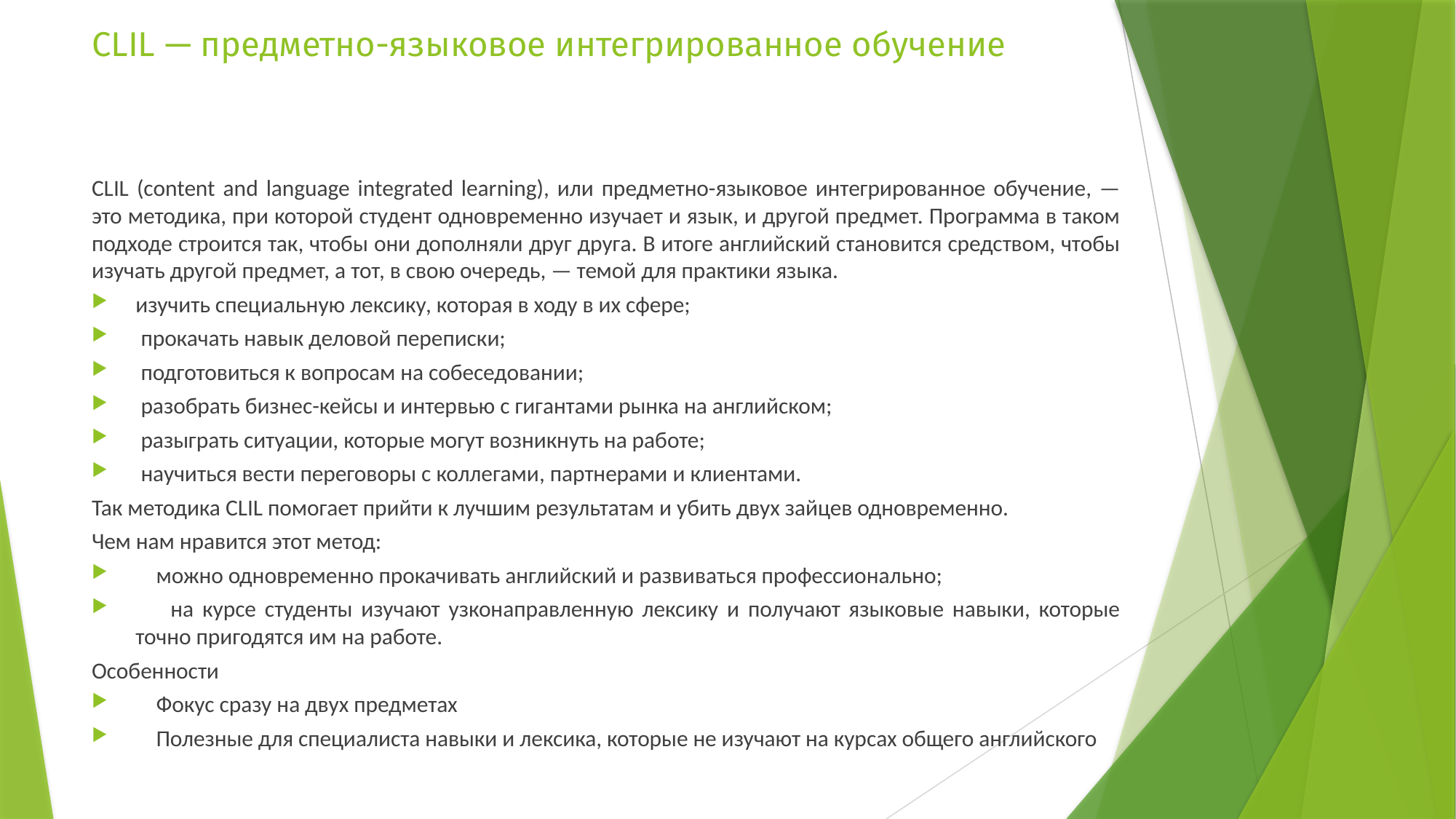

# CLIL — предметно-языковое интегрированное обучение

CLIL (content and language integrated learning), или предметно-языковое интегрированное обучение, — это методика, при которой студент одновременно изучает и язык, и другой предмет. Программа в таком подходе строится так, чтобы они дополняли друг друга. В итоге английский становится средством, чтобы изучать другой предмет, а тот, в свою очередь, — темой для практики языка.
изучить специальную лексику, которая в ходу в их сфере;
 прокачать навык деловой переписки;
 подготовиться к вопросам на собеседовании;
 разобрать бизнес-кейсы и интервью с гигантами рынка на английском;
 разыграть ситуации, которые могут возникнуть на работе;
 научиться вести переговоры с коллегами, партнерами и клиентами.
Так методика CLIL помогает прийти к лучшим результатам и убить двух зайцев одновременно.
Чем нам нравится этот метод:
    можно одновременно прокачивать английский и развиваться профессионально;
    на курсе студенты изучают узконаправленную лексику и получают языковые навыки, которые точно пригодятся им на работе.
Особенности
    Фокус сразу на двух предметах
    Полезные для специалиста навыки и лексика, которые не изучают на курсах общего английского